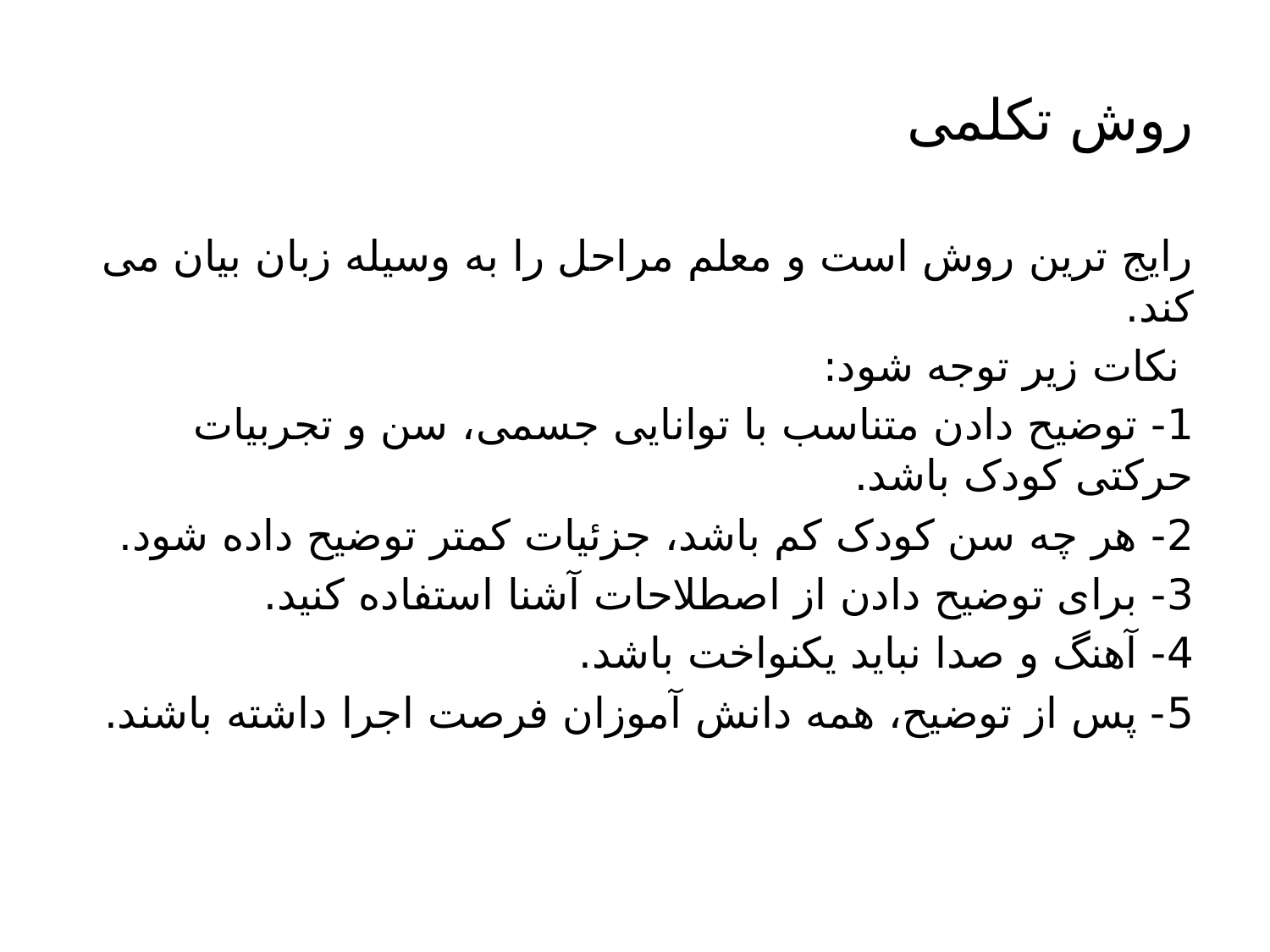

# روش تکلمی
رایج ترین روش است و معلم مراحل را به وسیله زبان بیان می کند.
 نکات زیر توجه شود:
1- توضیح دادن متناسب با توانایی جسمی، سن و تجربیات حرکتی کودک باشد.
2- هر چه سن کودک کم باشد، جزئیات کمتر توضیح داده شود.
3- برای توضیح دادن از اصطلاحات آشنا استفاده کنید.
4- آهنگ و صدا نباید یکنواخت باشد.
5- پس از توضیح، همه دانش آموزان فرصت اجرا داشته باشند.